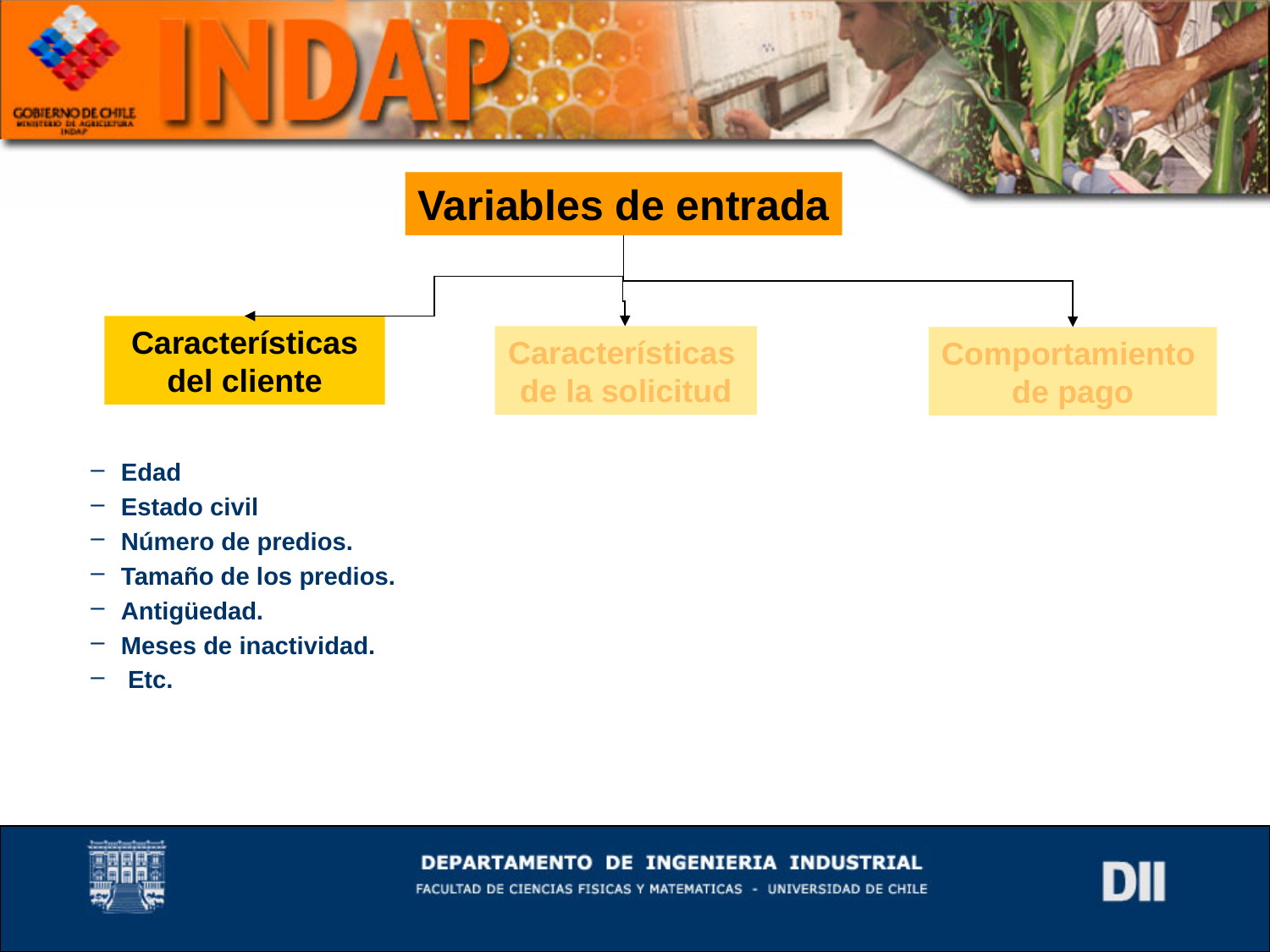

Variables de entrada
Características del cliente
Características
de la solicitud
Comportamiento
de pago
Edad
Estado civil
Número de predios.
Tamaño de los predios.
Antigüedad.
Meses de inactividad.
 Etc.